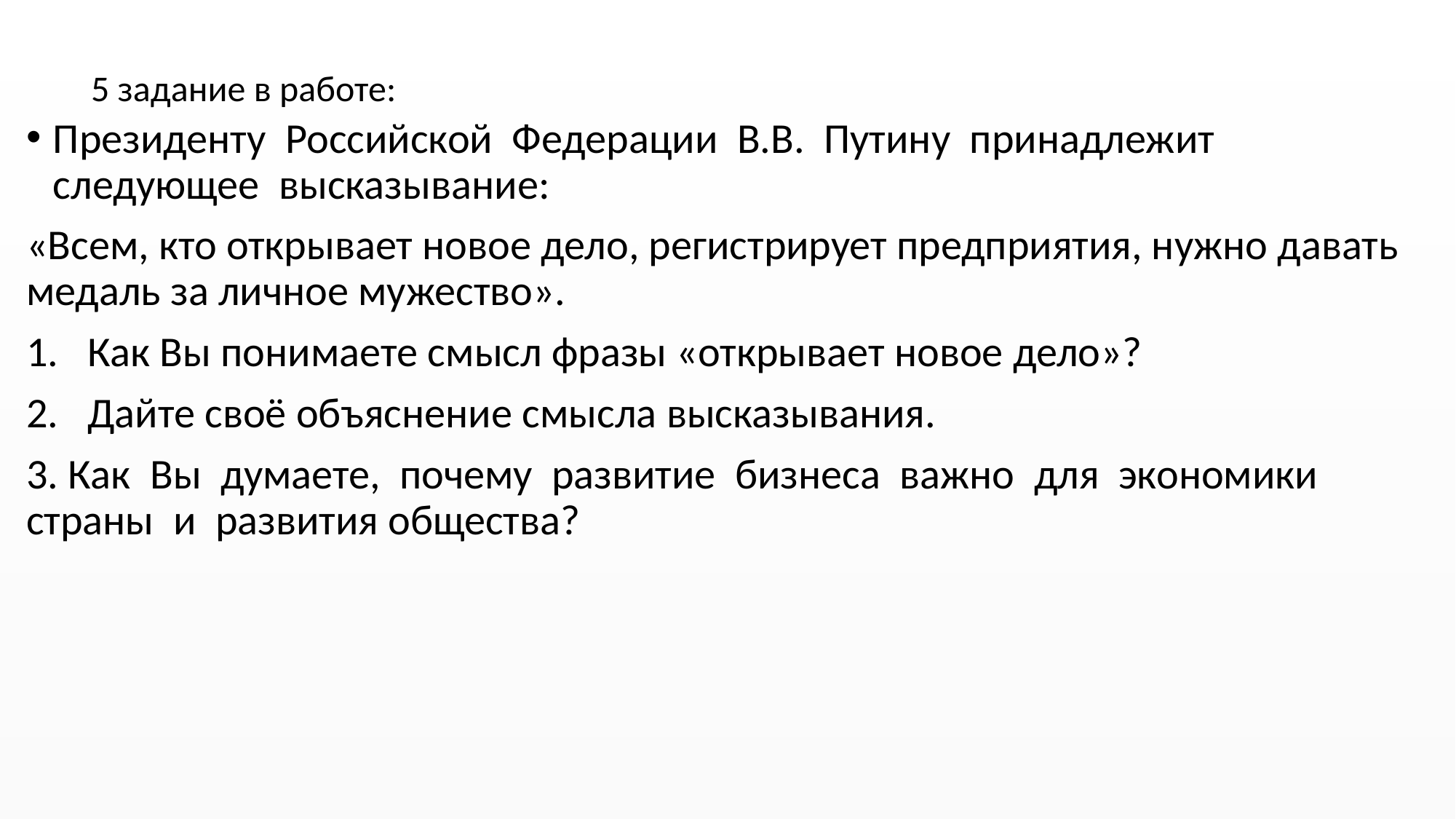

# 5 задание в работе:
Президенту  Российской  Федерации  В.В.  Путину  принадлежит  следующее  высказывание:
«Всем, кто открывает новое дело, регистрирует предприятия, нужно давать медаль за личное мужество».
Как Вы понимаете смысл фразы «открывает новое дело»?
Дайте своё объяснение смысла высказывания.
3. Как  Вы  думаете,  почему  развитие  бизнеса  важно  для  экономики  страны  и  развития общества?